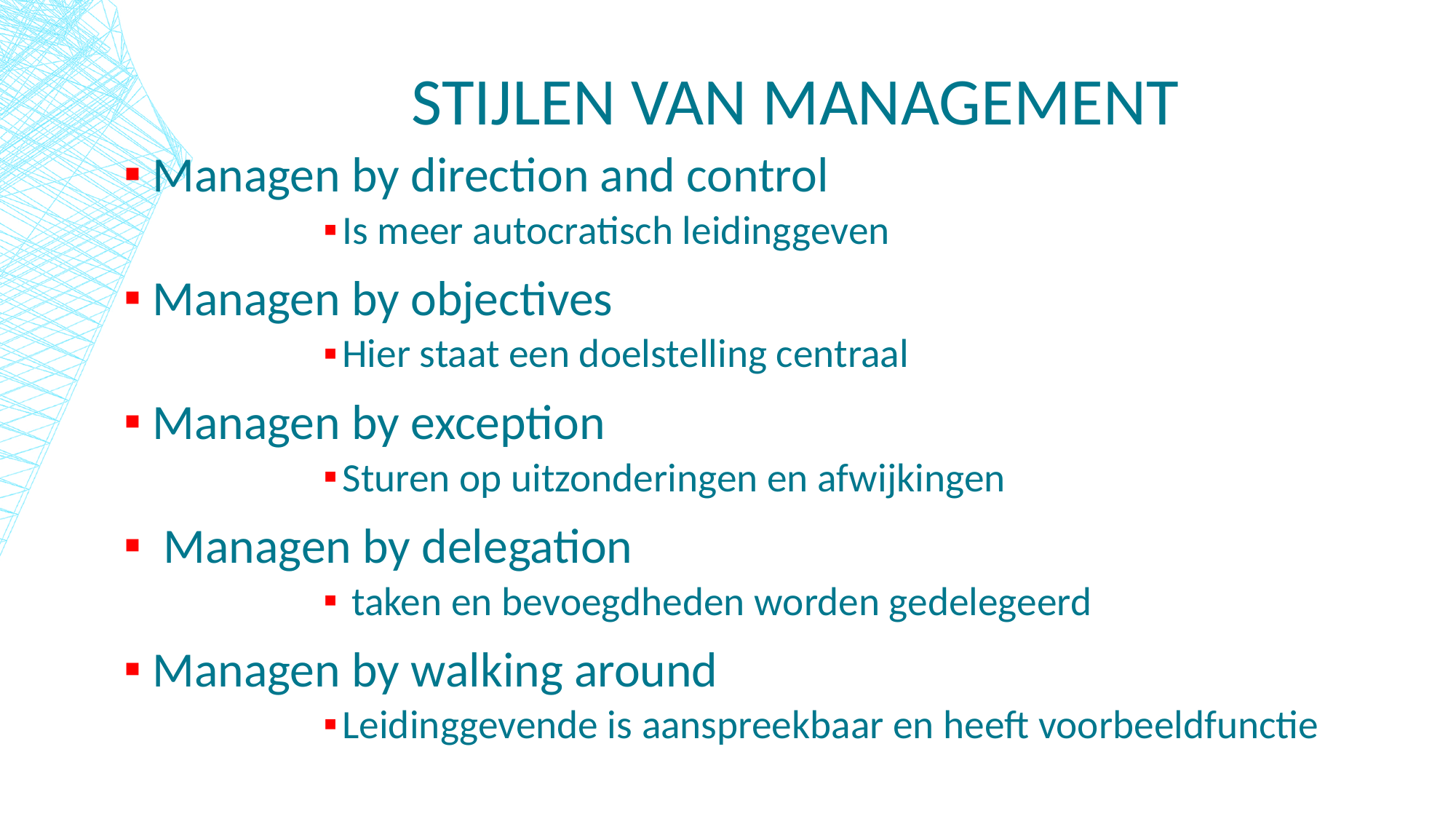

# Stijlen van management
Managen by direction and control
Is meer autocratisch leidinggeven
Managen by objectives
Hier staat een doelstelling centraal
Managen by exception
Sturen op uitzonderingen en afwijkingen
 Managen by delegation
 taken en bevoegdheden worden gedelegeerd
Managen by walking around
Leidinggevende is aanspreekbaar en heeft voorbeeldfunctie